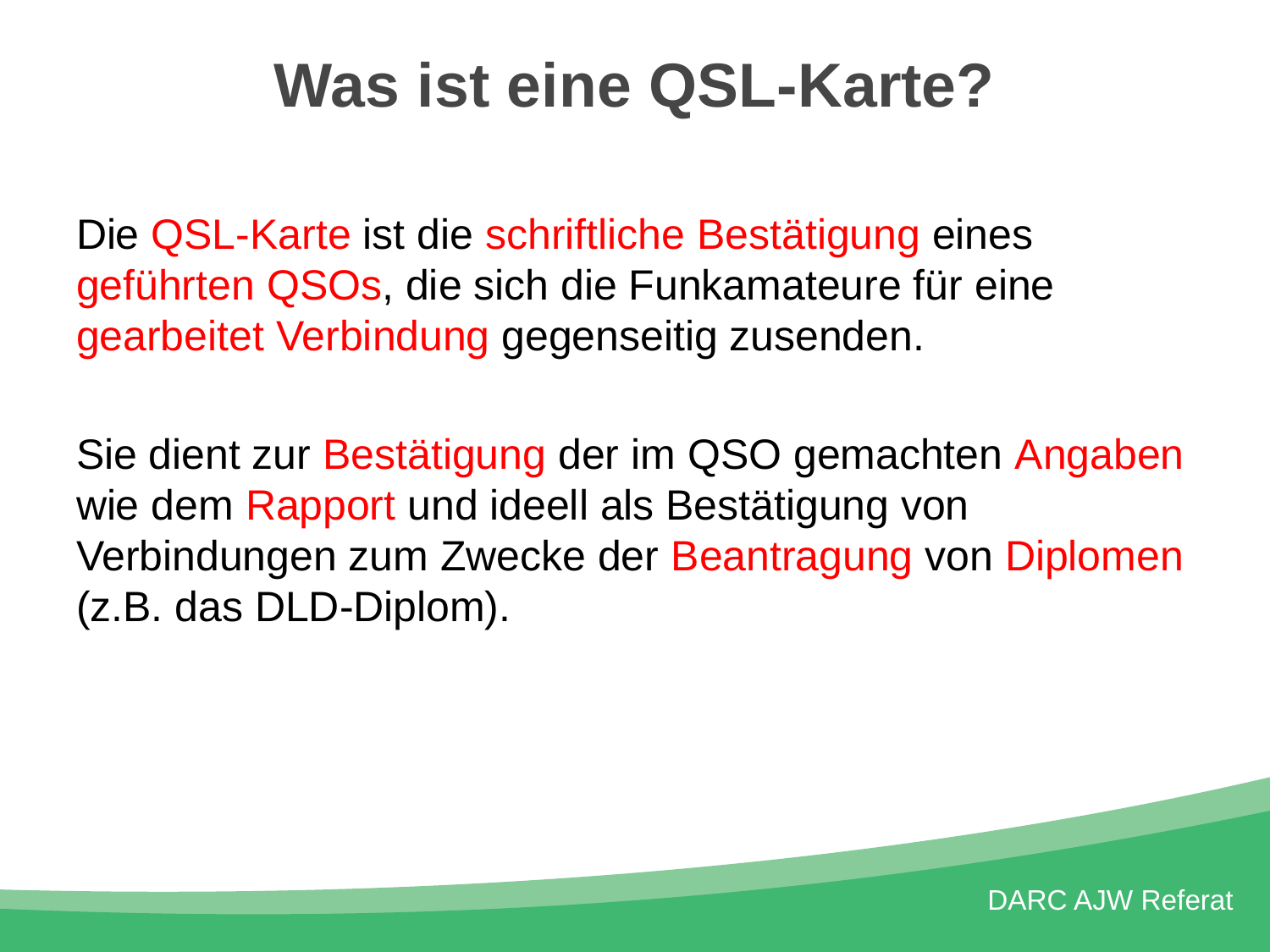

# Was ist eine QSL-Karte?
Die QSL-Karte ist die schriftliche Bestätigung eines geführten QSOs, die sich die Funkamateure für eine gearbeitet Verbindung gegenseitig zusenden.

Sie dient zur Bestätigung der im QSO gemachten Angaben wie dem Rapport und ideell als Bestätigung von Verbindungen zum Zwecke der Beantragung von Diplomen (z.B. das DLD-Diplom).